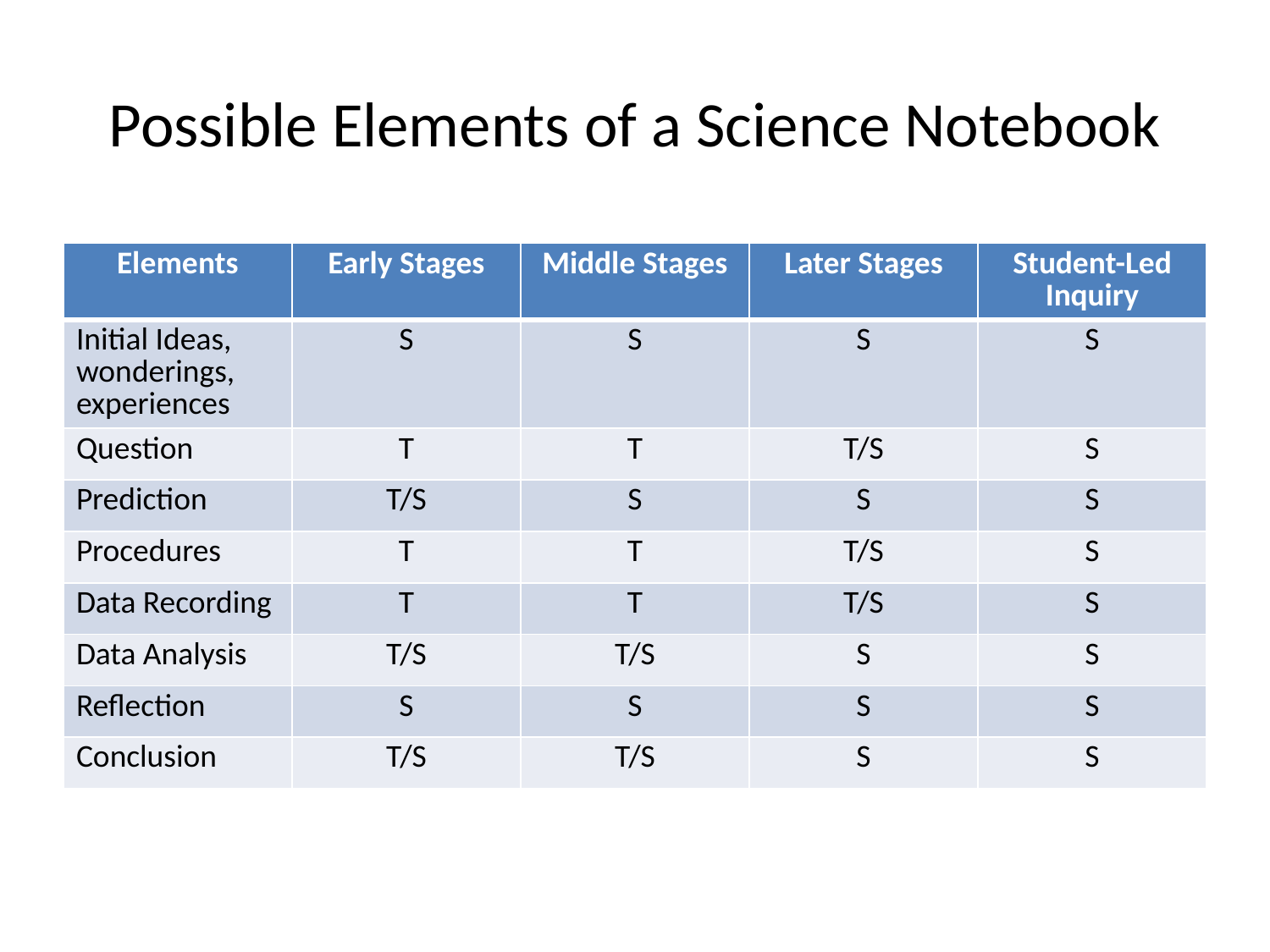

# Possible Elements of a Science Notebook
| Elements | Early Stages | Middle Stages | Later Stages | Student-Led Inquiry |
| --- | --- | --- | --- | --- |
| Initial Ideas, wonderings, experiences | S | S | S | S |
| Question | T | T | T/S | S |
| Prediction | T/S | S | S | S |
| Procedures | T | T | T/S | S |
| Data Recording | T | T | T/S | S |
| Data Analysis | T/S | T/S | S | S |
| Reflection | S | S | S | S |
| Conclusion | T/S | T/S | S | S |